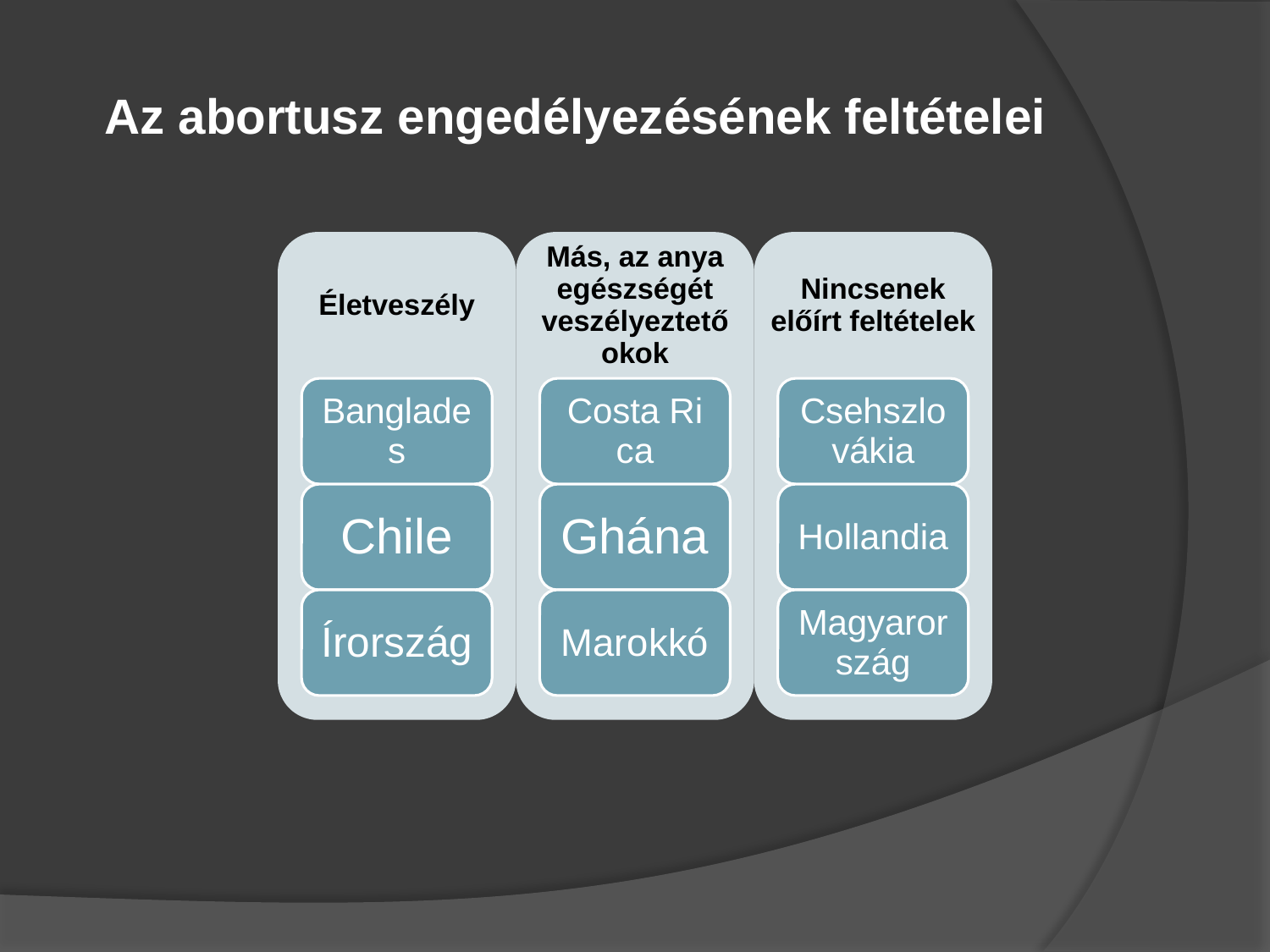

# Az abortusz engedélyezésének feltételei
Életveszély
Banglades
Chile
Más, az anya egészségét veszélyeztető okok
Costa Rica
Ghána
Nincsenek előírt feltételek
Csehszlovákia
Hollandia
Írország
Marokkó
Magyarország